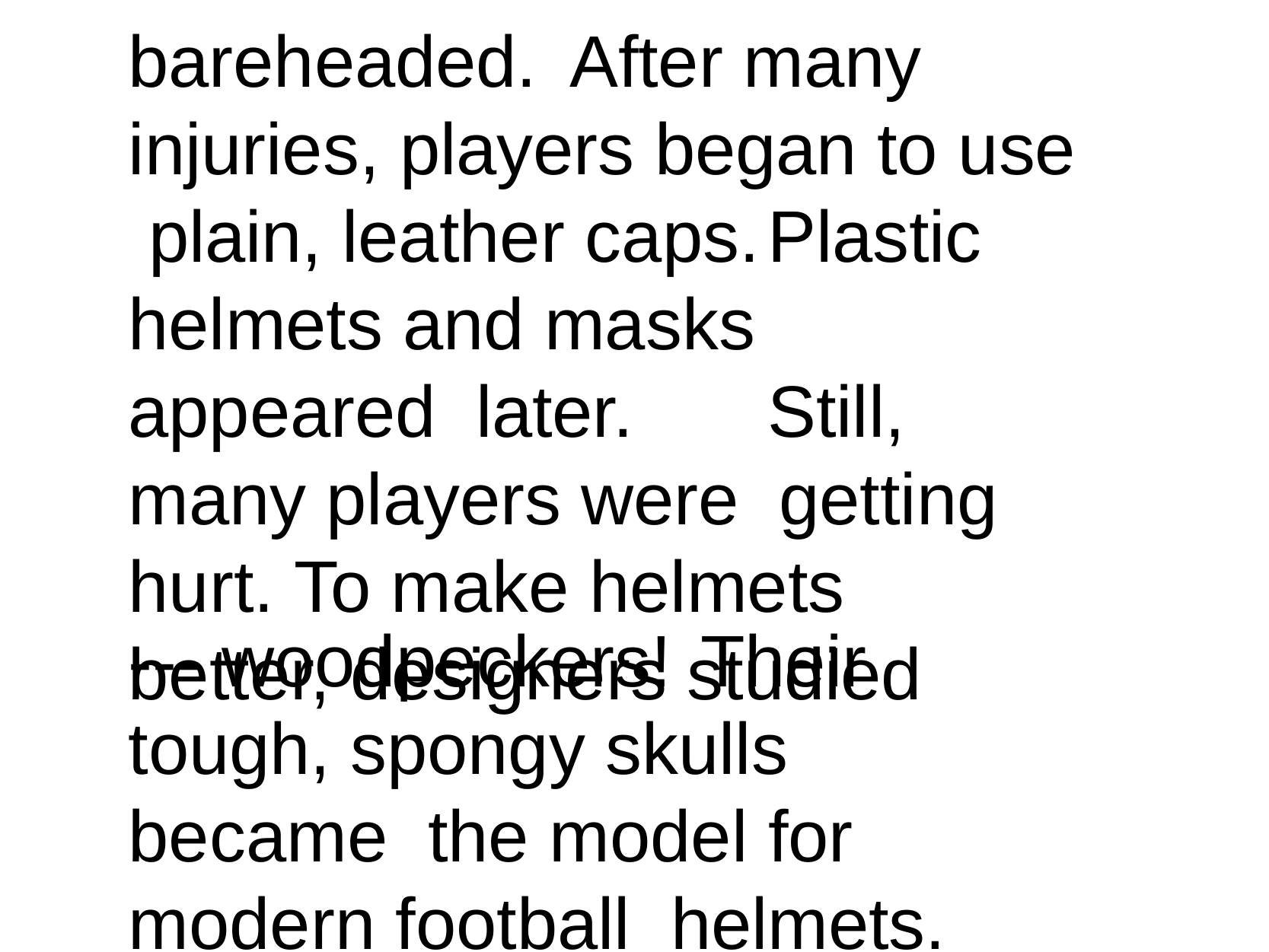

bareheaded.	After many  injuries, players began to use  plain, leather caps.	Plastic  helmets and masks appeared  later.	Still, many players were  getting hurt. To make helmets  better, designers studied
--- woodpeckers!	Their  tough, spongy skulls became  the model for modern football  helmets.